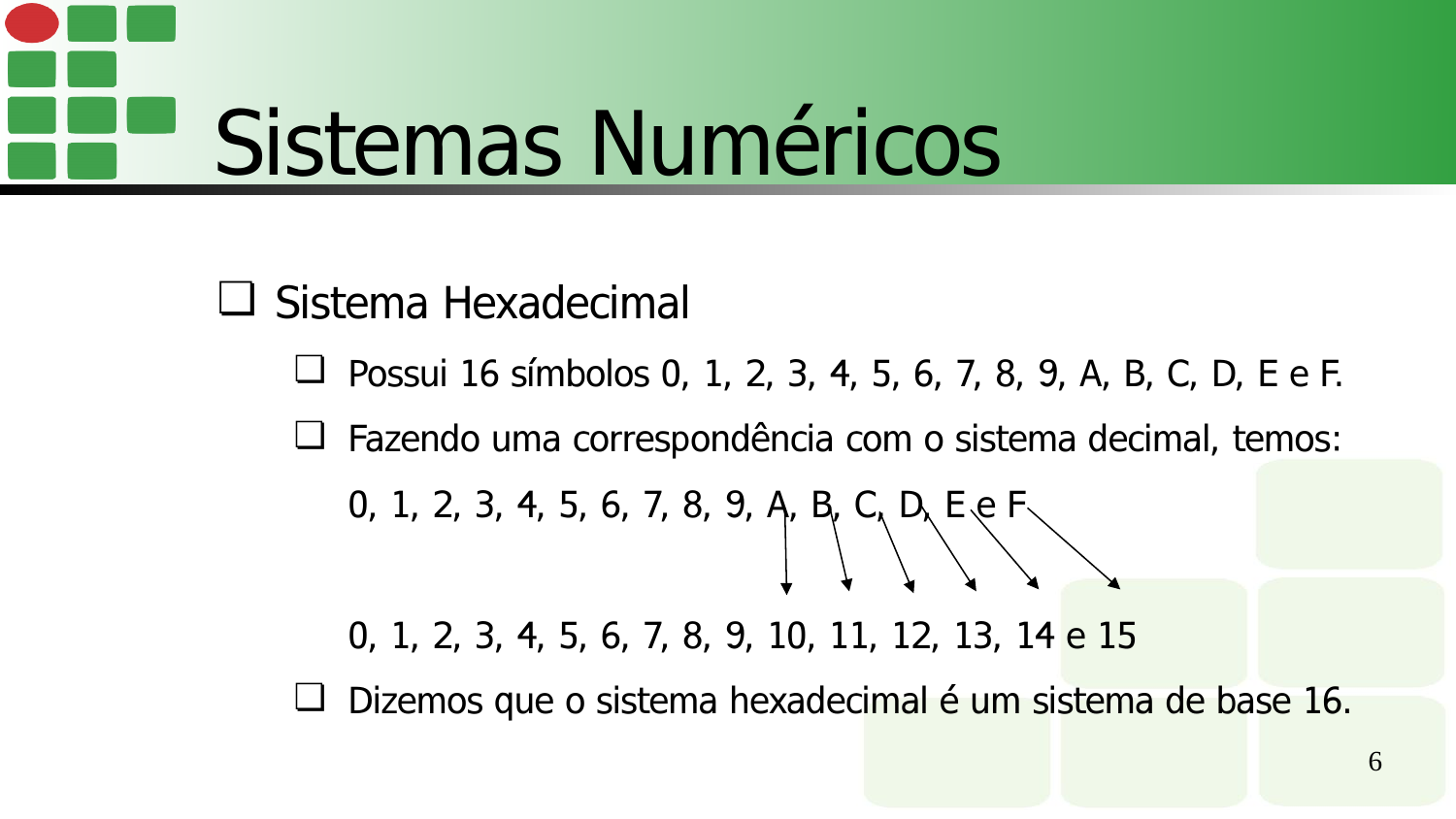

Sistemas Numéricos
Sistema Hexadecimal
Possui 16 símbolos 0, 1, 2, 3, 4, 5, 6, 7, 8, 9, A, B, C, D, E e F.
Fazendo uma correspondência com o sistema decimal, temos:
0, 1, 2, 3, 4, 5, 6, 7, 8, 9, A, B, C, D, E e F

0, 1, 2, 3, 4, 5, 6, 7, 8, 9, 10, 11, 12, 13, 14 e 15
Dizemos que o sistema hexadecimal é um sistema de base 16.

6